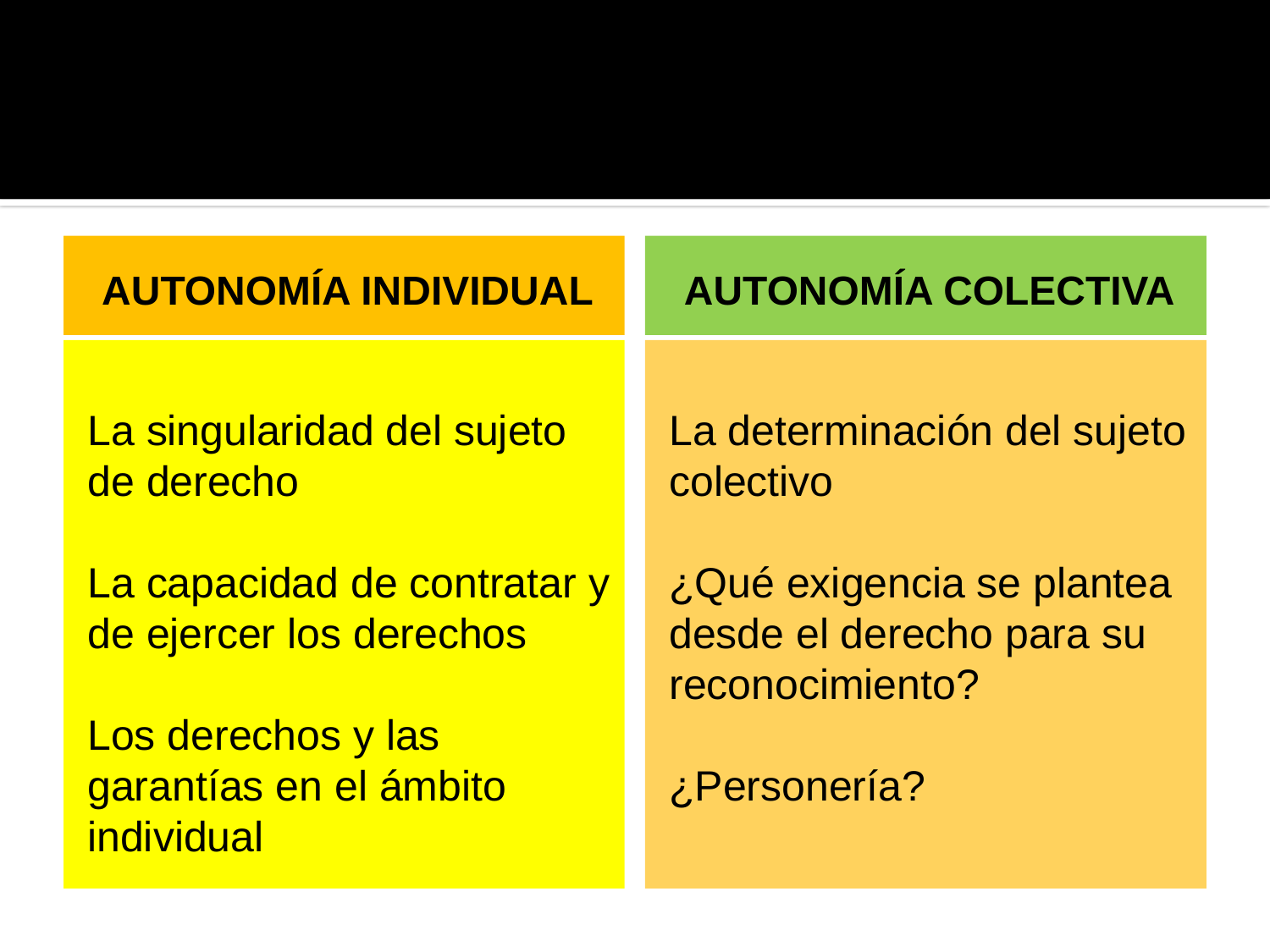

#
AUTONOMÍA INDIVIDUAL
AUTONOMÍA COLECTIVA

La singularidad del sujeto de derecho

La capacidad de contratar y de ejercer los derechos

Los derechos y las garantías en el ámbito individual

La determinación del sujeto colectivo

¿Qué exigencia se plantea desde el derecho para su reconocimiento?

¿Personería?